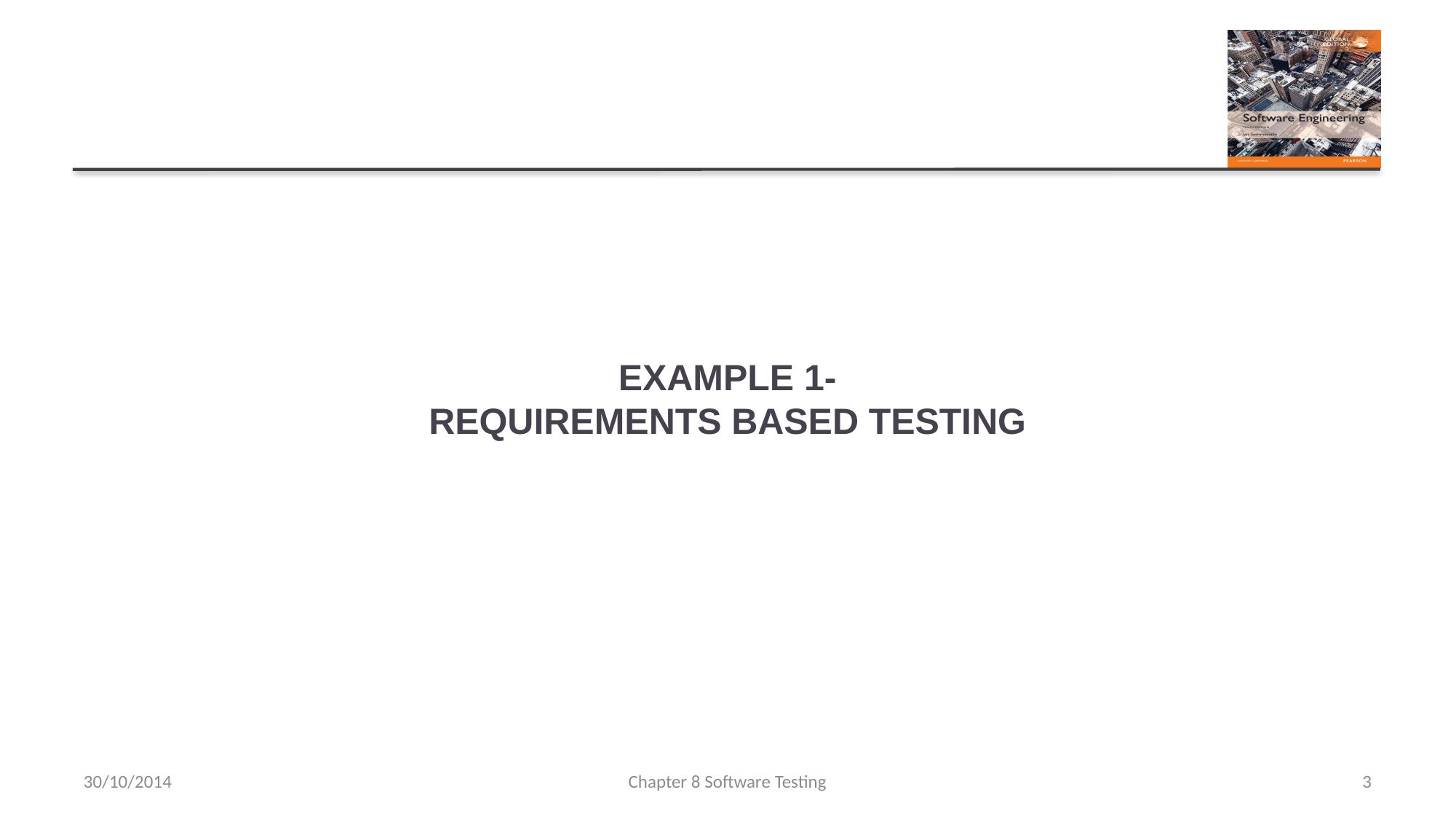

# EXAMPLE 1- REQUIREMENTS BASED TESTING
30/10/2014
Chapter 8 Software Testing
3